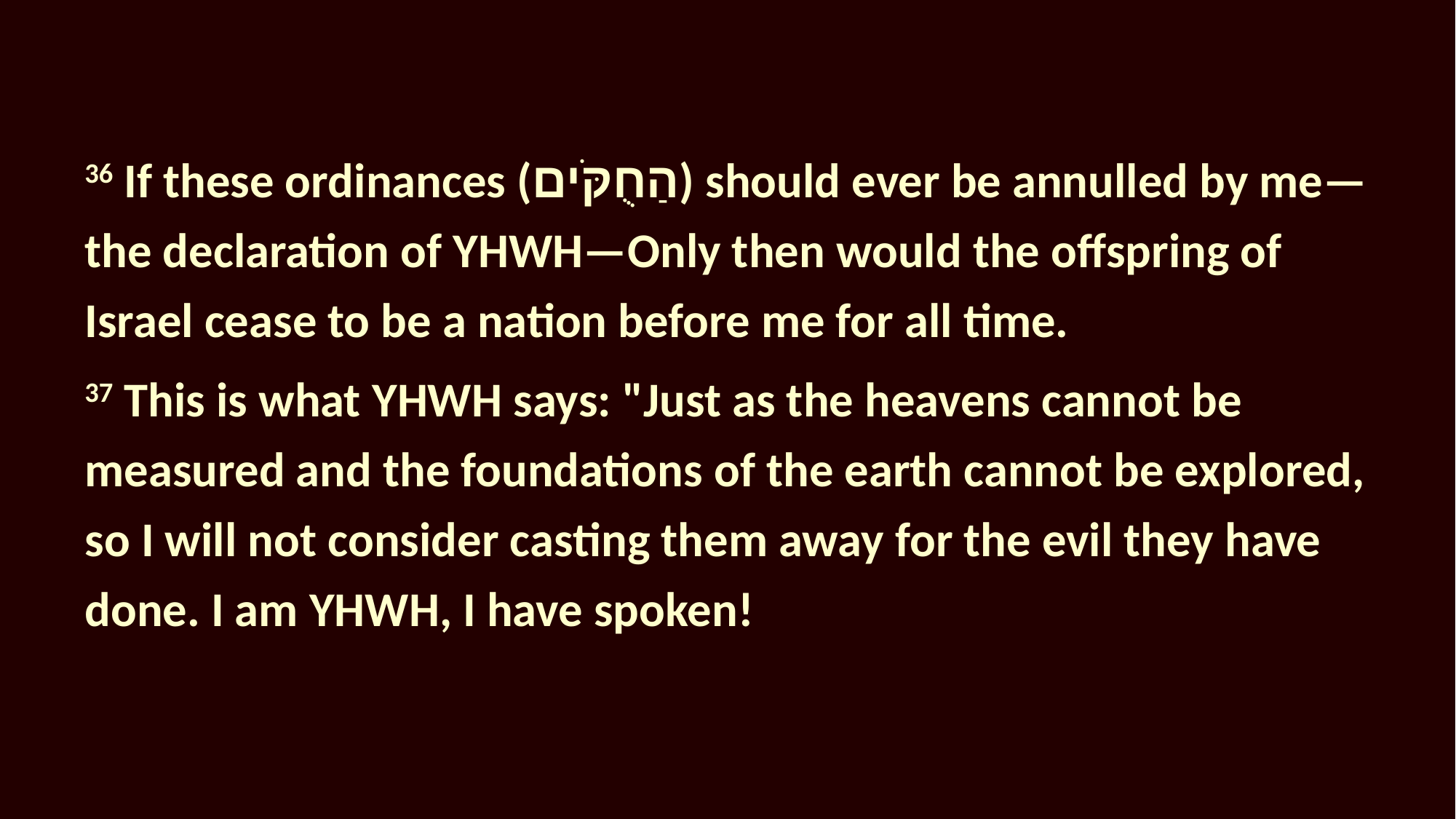

36 If these ordinances (הַחֻקֹּים) should ever be annulled by me—the declaration of YHWH—Only then would the offspring of Israel cease to be a nation before me for all time.
37 This is what YHWH says: "Just as the heavens cannot be measured and the foundations of the earth cannot be explored, so I will not consider casting them away for the evil they have done. I am YHWH, I have spoken!